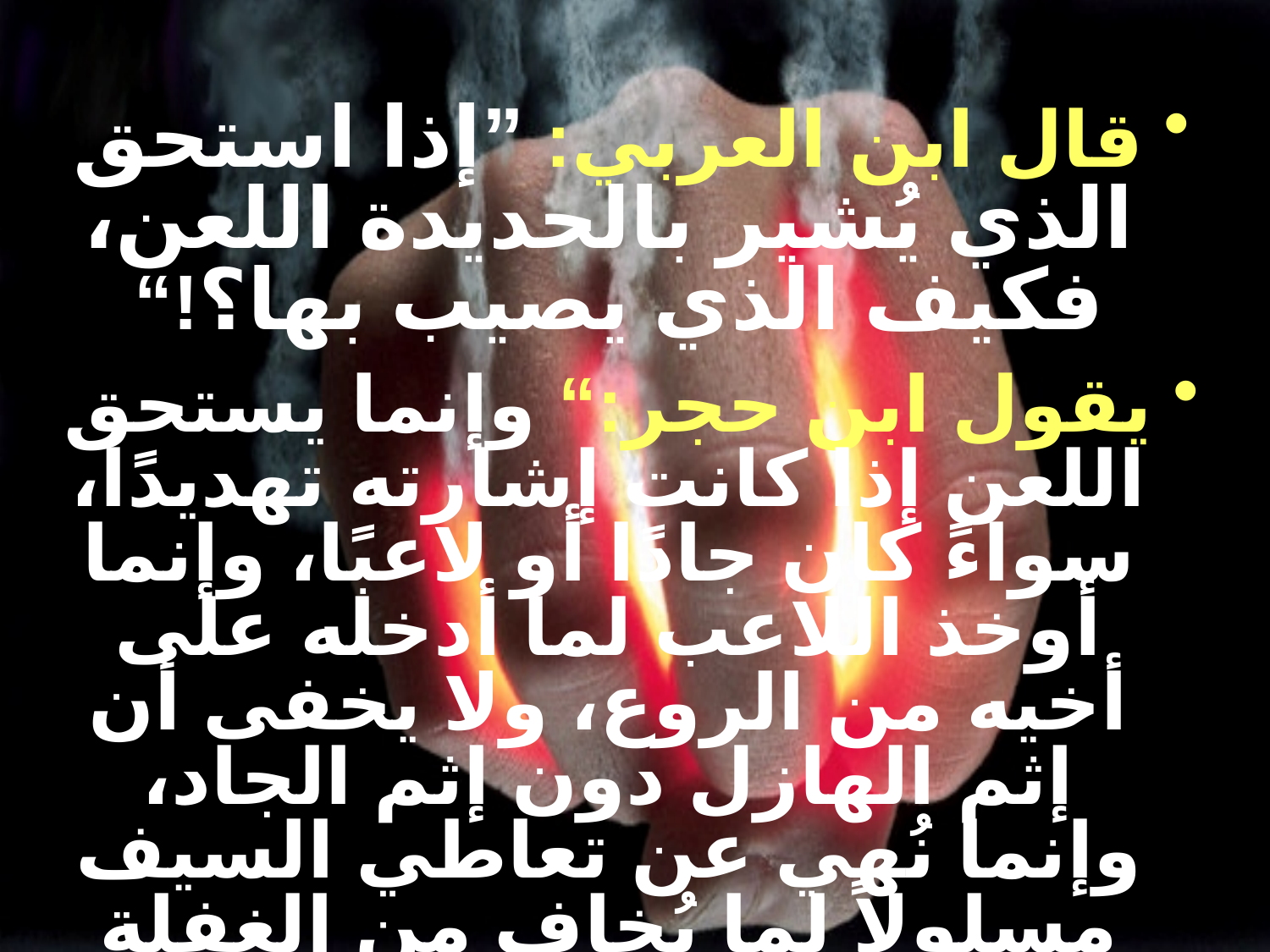

قال ابن العربي: ”إذا استحق الذي يُشير بالحديدة اللعن، فكيف الذي يصيب بها؟!“
يقول ابن حجر:“ وإنما يستحق اللعن إذا كانت إشارته تهديدًا، سواءً كان جادًا أو لاعبًا، وإنما أوخذ اللاعب لما أدخله على أخيه من الروع، ولا يخفى أن إثم الهازل دون إثم الجاد، وإنما نُهي عن تعاطي السيف مسلولاً لما يُخاف من الغفلة عند التناول فيسقط فيؤذي.